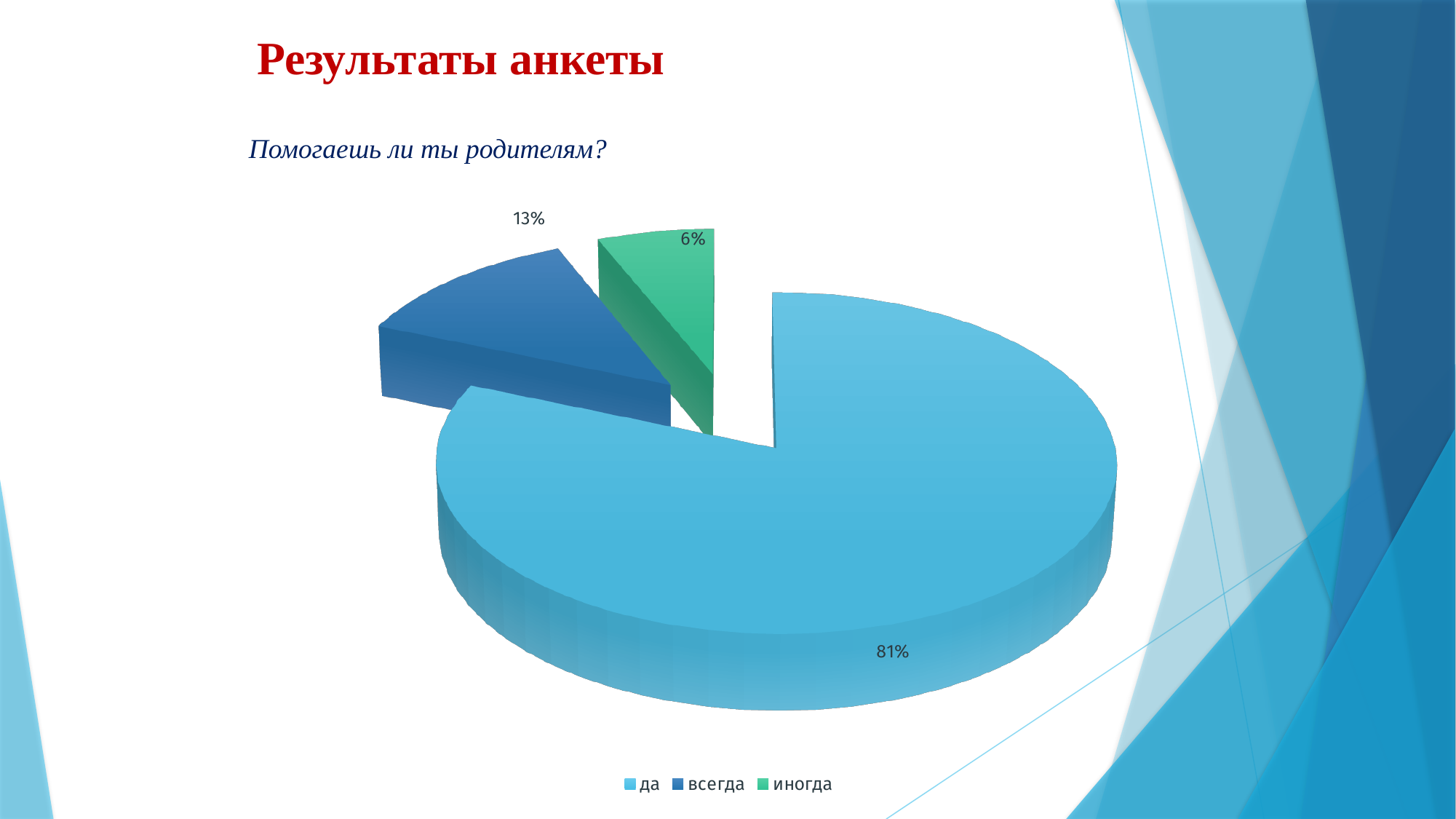

# Результаты анкеты
Помогаешь ли ты родителям?

[unsupported chart]